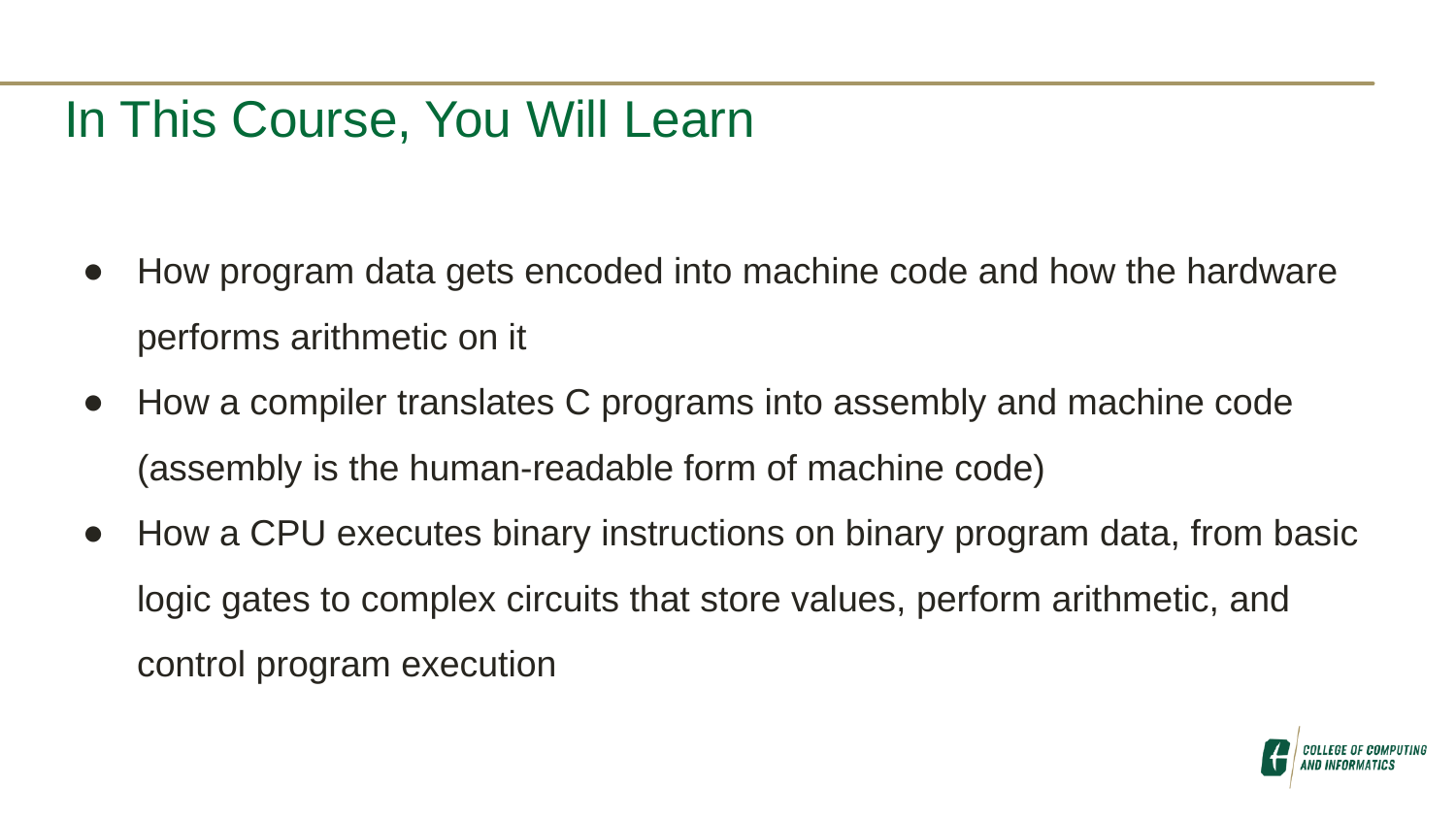

# In This Course, You Will Learn

How program data gets encoded into machine code and how the hardware performs arithmetic on it
How a compiler translates C programs into assembly and machine code (assembly is the human-readable form of machine code)
How a CPU executes binary instructions on binary program data, from basic logic gates to complex circuits that store values, perform arithmetic, and control program execution